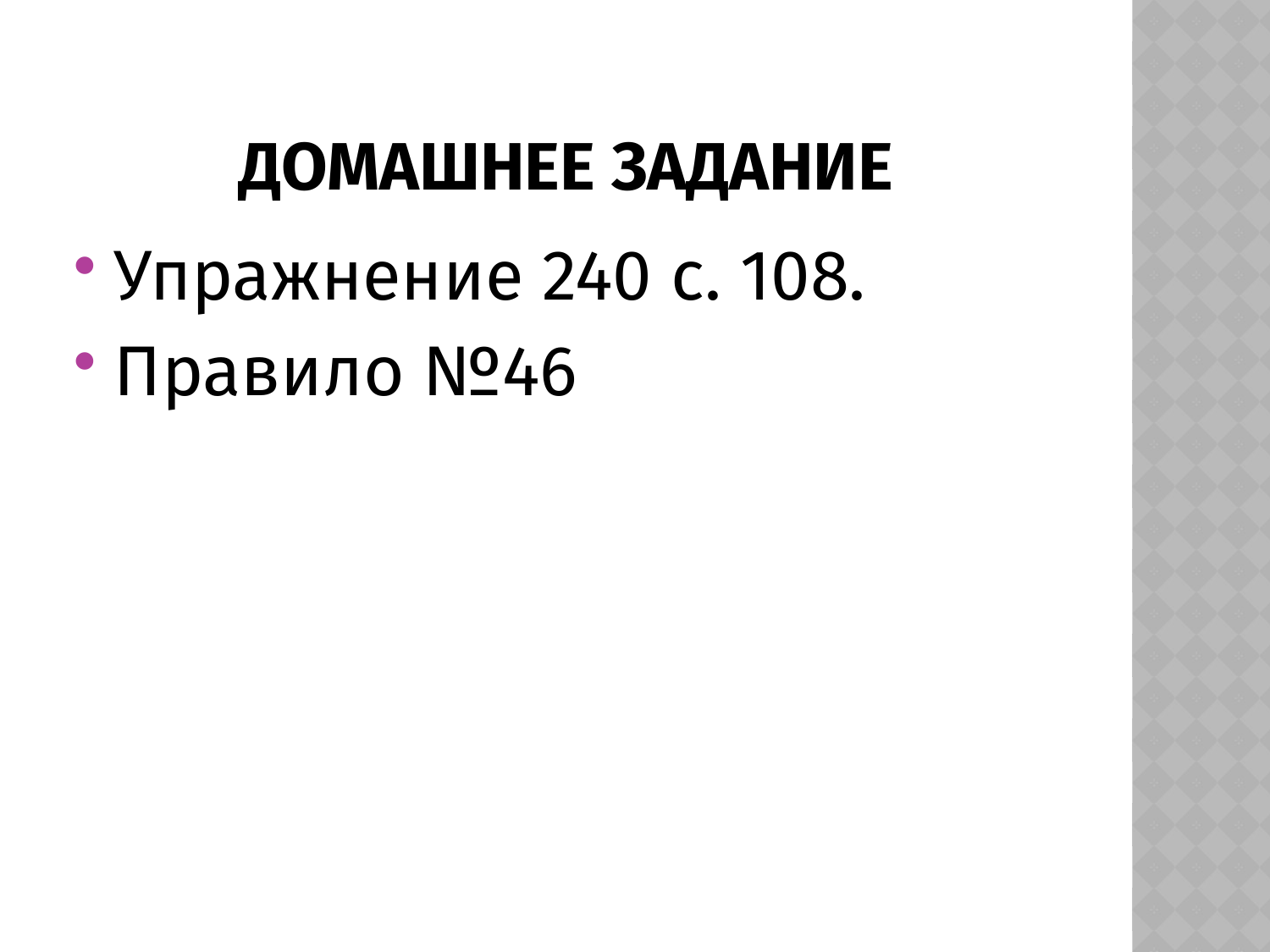

# Домашнее задание
Упражнение 240 с. 108.
Правило №46